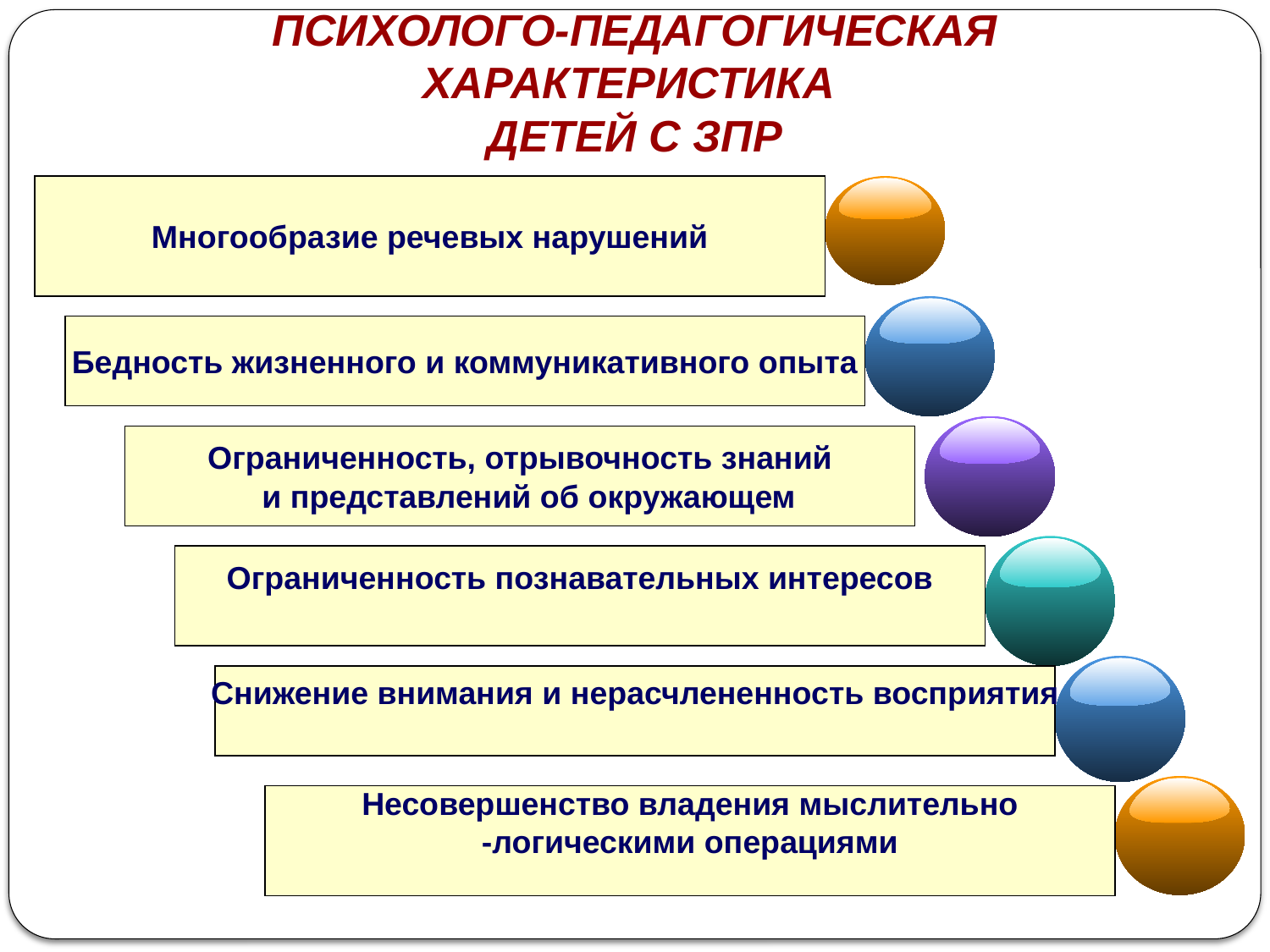

ПСИХОЛОГО-ПЕДАГОГИЧЕСКАЯ ХАРАКТЕРИСТИКА
ДЕТЕЙ С ЗПР
Многообразие речевых нарушений

Бедность жизненного и коммуникативного опыта

Ограниченность, отрывочность знаний
  и представлений об окружающем

Ограниченность познавательных интересов

Снижение внимания и нерасчлененность восприятия

Несовершенство владения мыслительно
-логическими операциями